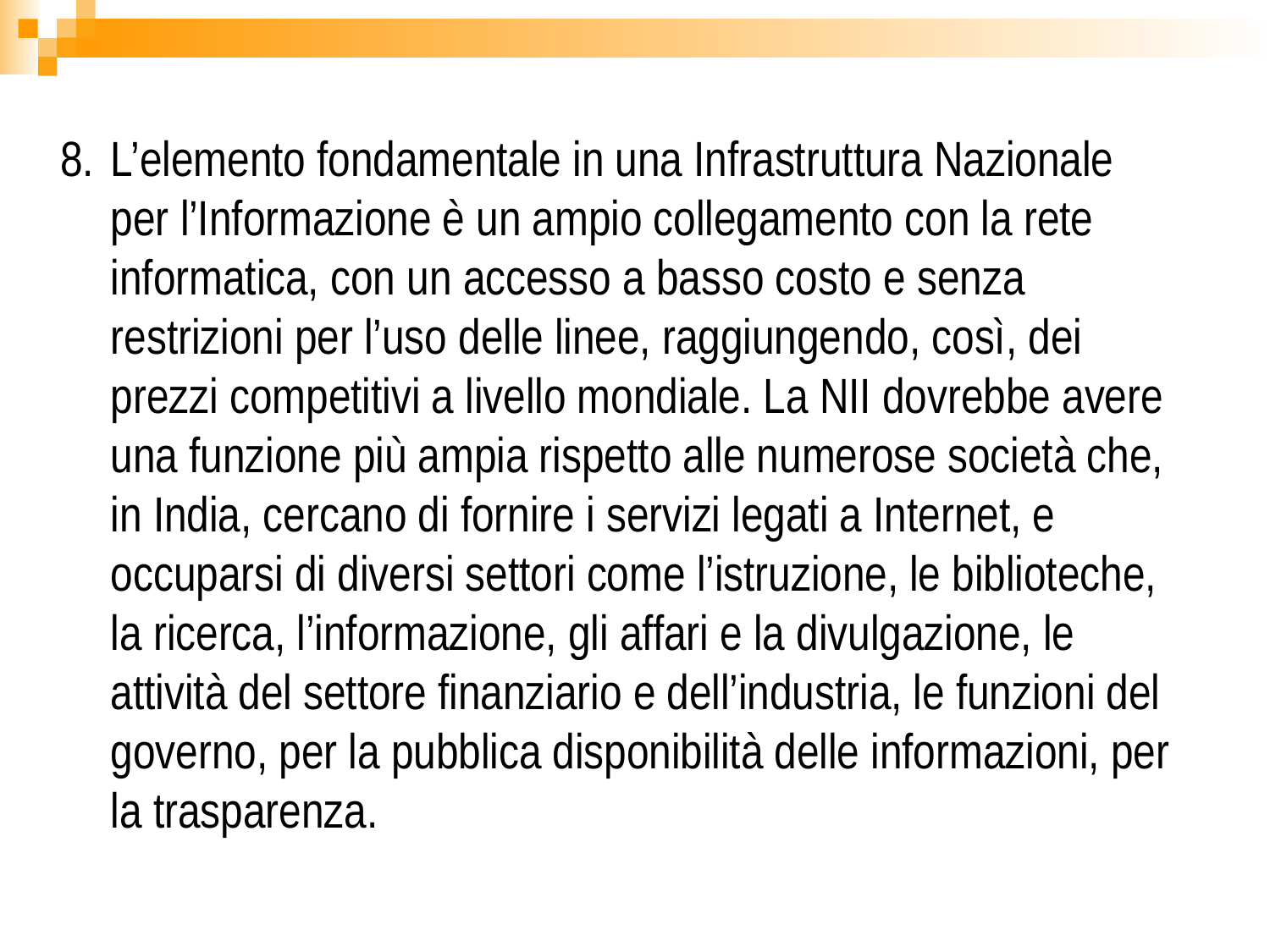

L’elemento fondamentale in una Infrastruttura Nazionale per l’Informazione è un ampio collegamento con la rete informatica, con un accesso a basso costo e senza restrizioni per l’uso delle linee, raggiungendo, così, dei prezzi competitivi a livello mondiale. La NII dovrebbe avere una funzione più ampia rispetto alle numerose società che, in India, cercano di fornire i servizi legati a Internet, e occuparsi di diversi settori come l’istruzione, le biblioteche, la ricerca, l’informazione, gli affari e la divulgazione, le attività del settore finanziario e dell’industria, le funzioni del governo, per la pubblica disponibilità delle informazioni, per la trasparenza.